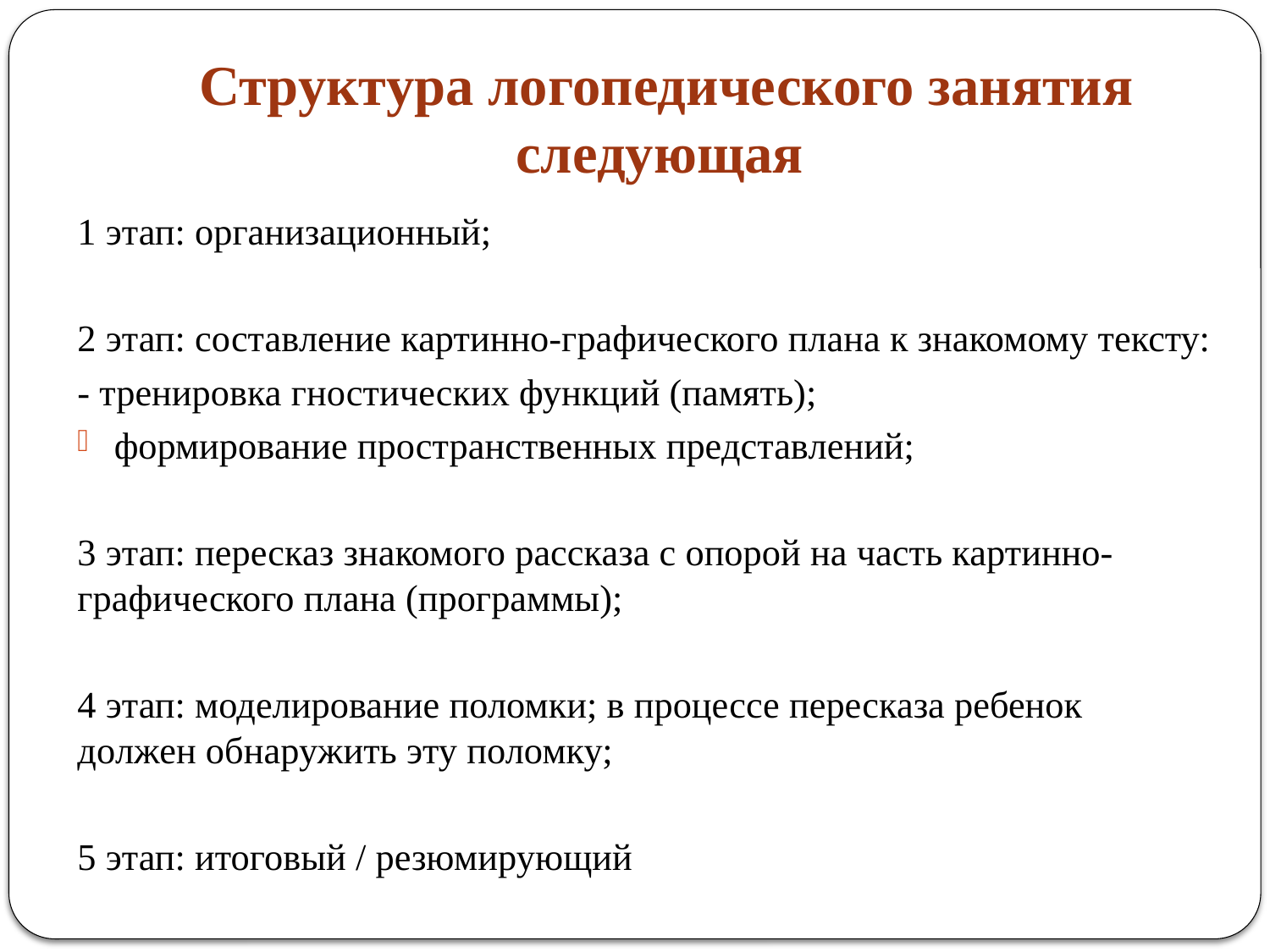

# Структура логопедического занятия следующая
1 этап: организационный;

2 этап: составление картинно-графического плана к знакомому тексту:
- тренировка гностических функций (память);
формирование пространственных представлений;

3 этап: пересказ знакомого рассказа с опорой на часть картинно-графического плана (программы);

4 этап: моделирование поломки; в процессе пересказа ребенок должен обнаружить эту поломку;

5 этап: итоговый / резюмирующий